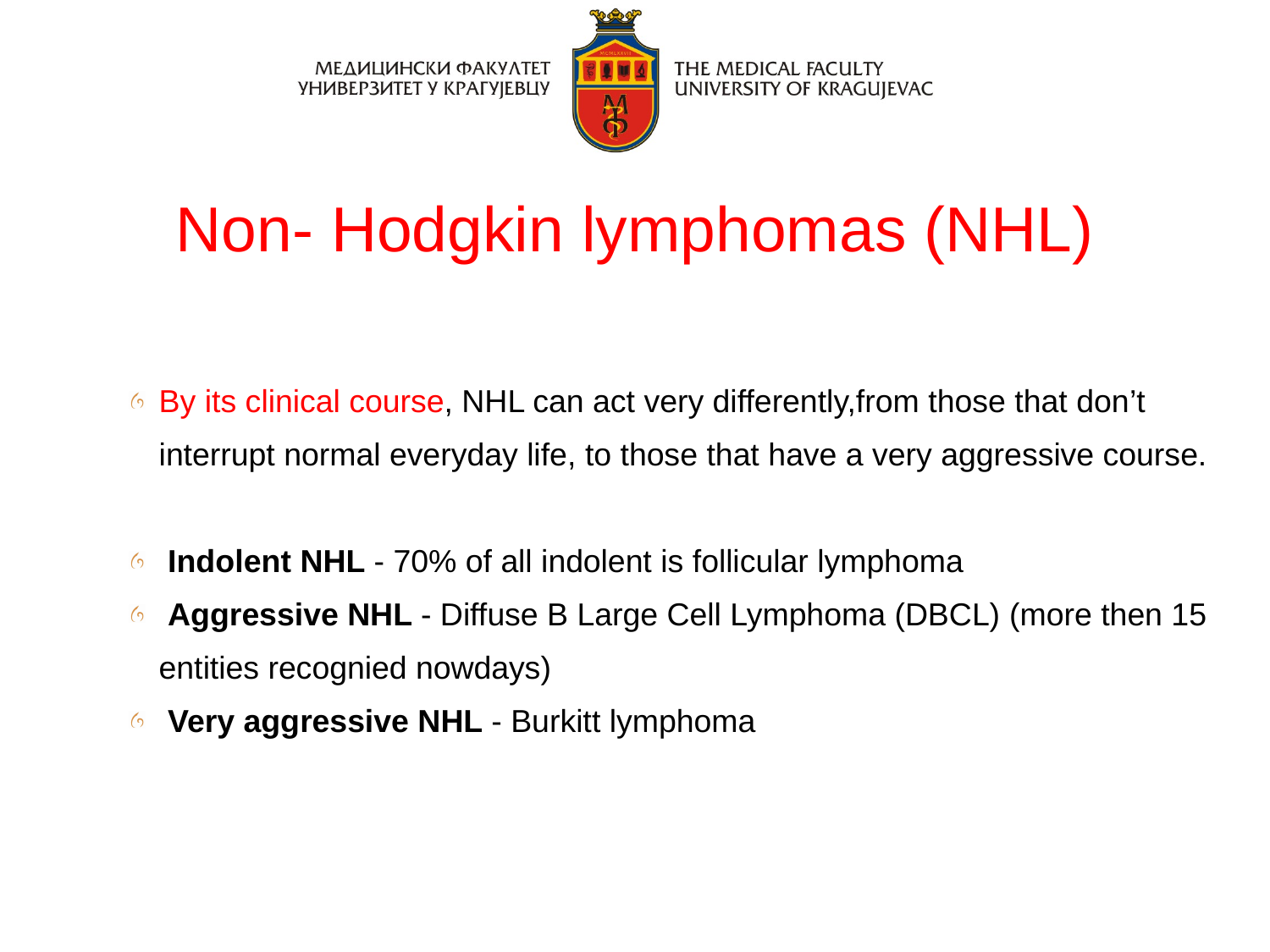

# Non- Hodgkin lymphomas (NHL)
By its clinical course, NHL can act very differently,from those that don’t interrupt normal everyday life, to those that have a very aggressive course.

 Indolent NHL - 70% of all indolent is follicular lymphoma
 Aggressive NHL - Diffuse B Large Cell Lymphoma (DBCL) (more then 15 entities recognied nowdays)
 Very aggressive NHL - Burkitt lymphoma